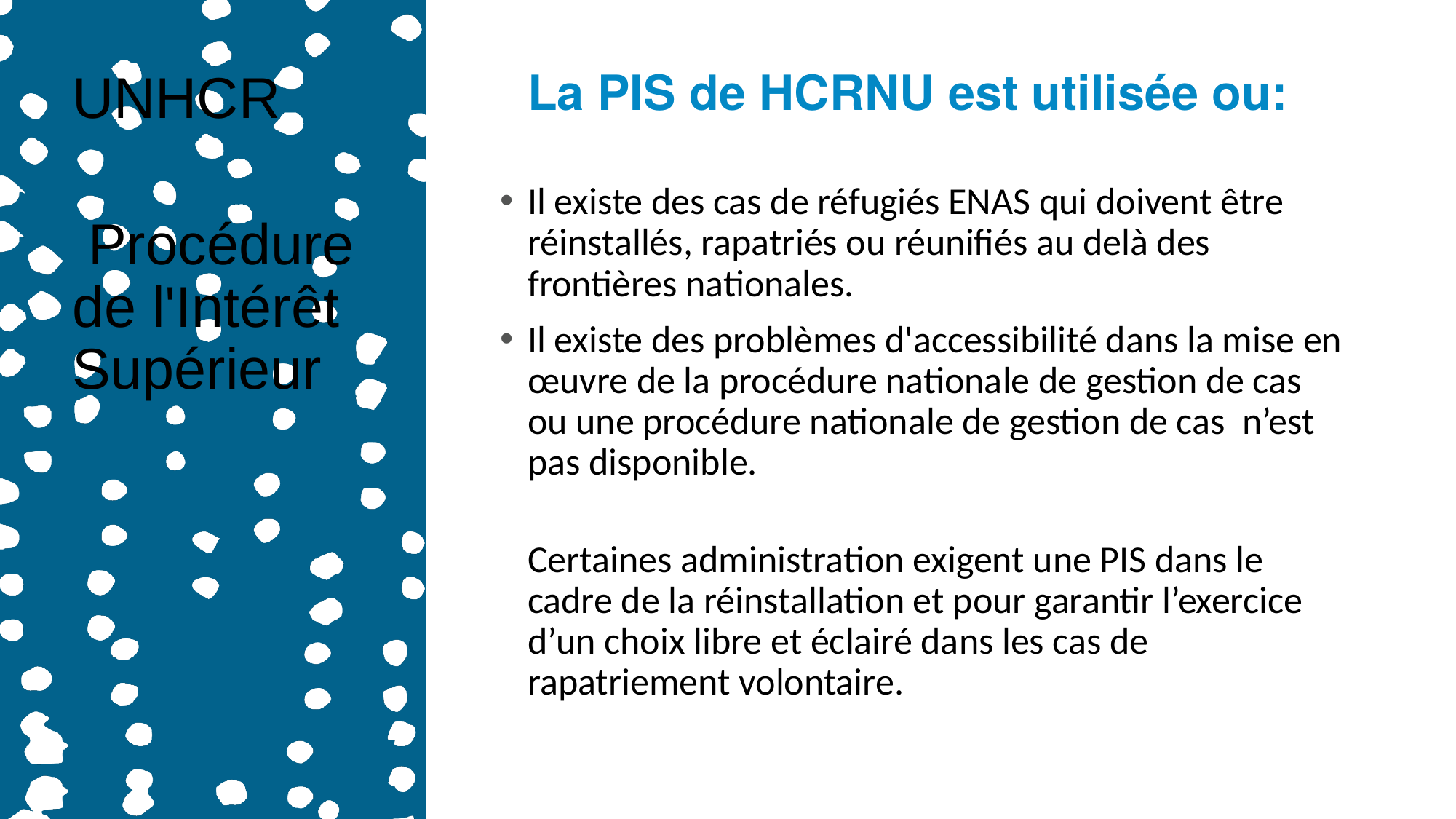

UNHCR
 Procédure de l'Intérêt Supérieur
La PIS de HCRNU est utilisée ou:
Il existe des cas de réfugiés ENAS qui doivent être réinstallés, rapatriés ou réunifiés au delà des frontières nationales.
Il existe des problèmes d'accessibilité dans la mise en œuvre de la procédure nationale de gestion de cas ou une procédure nationale de gestion de cas  n’est pas disponible.
Certaines administration exigent une PIS dans le cadre de la réinstallation et pour garantir l’exercice d’un choix libre et éclairé dans les cas de rapatriement volontaire.